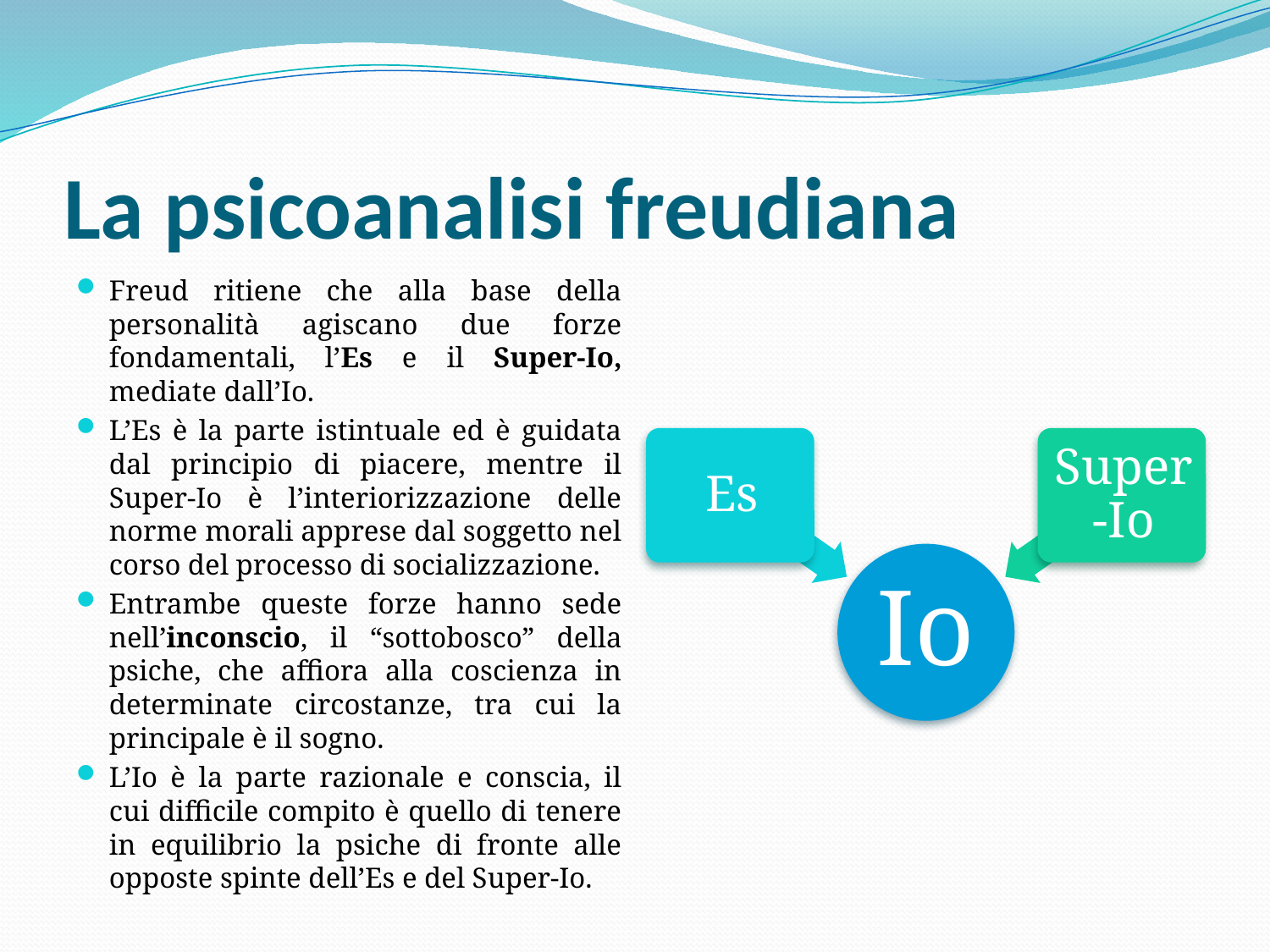

# La psicoanalisi freudiana
Freud ritiene che alla base della personalità agiscano due forze fondamentali, l’Es e il Super-Io, mediate dall’Io.
L’Es è la parte istintuale ed è guidata dal principio di piacere, mentre il Super-Io è l’interiorizzazione delle norme morali apprese dal soggetto nel corso del processo di socializzazione.
Entrambe queste forze hanno sede nell’inconscio, il “sottobosco” della psiche, che affiora alla coscienza in determinate circostanze, tra cui la principale è il sogno.
L’Io è la parte razionale e conscia, il cui difficile compito è quello di tenere in equilibrio la psiche di fronte alle opposte spinte dell’Es e del Super-Io.
Io
Es
Super-Io